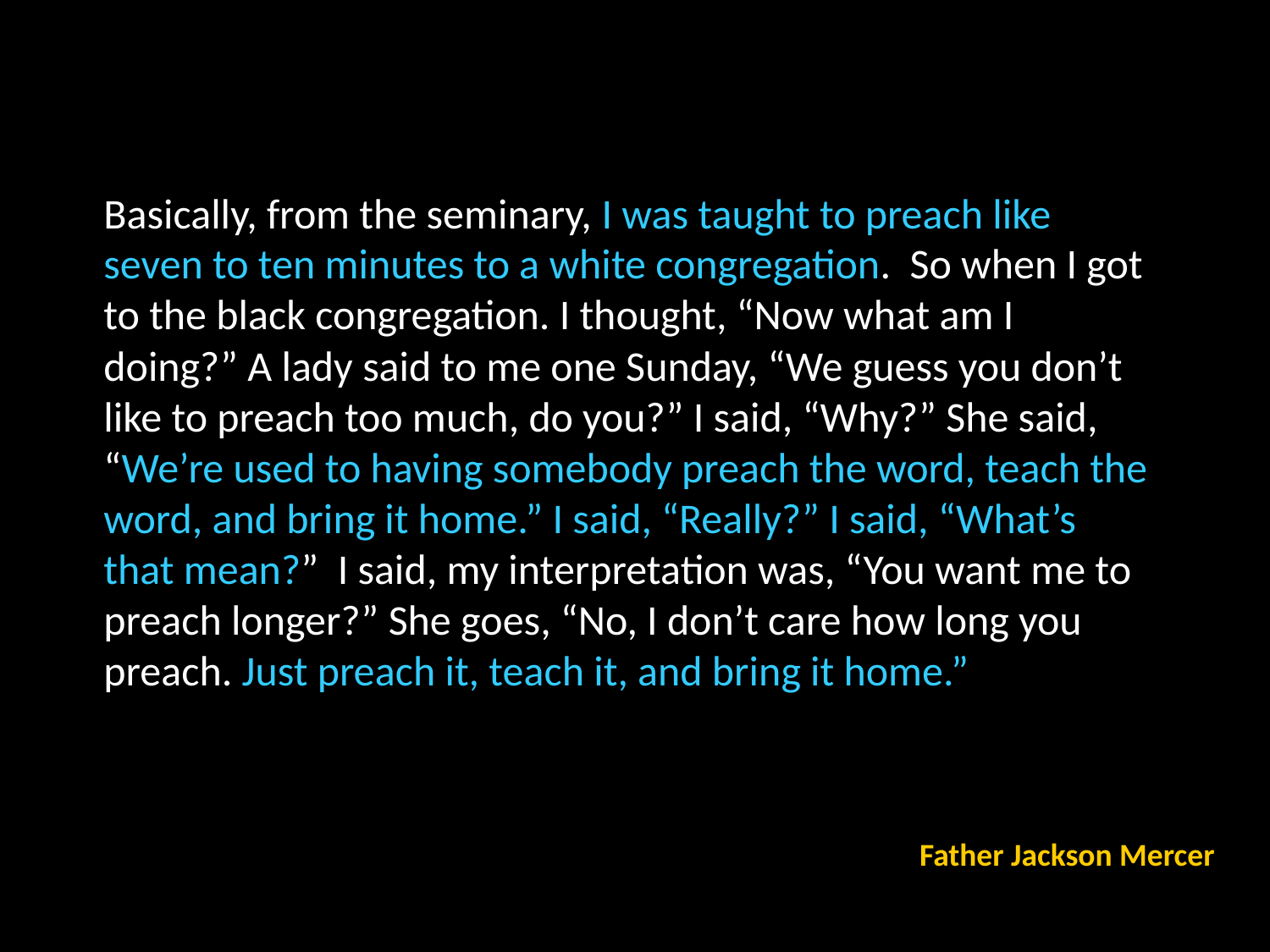

Basically, from the seminary, I was taught to preach like seven to ten minutes to a white congregation.  So when I got to the black congregation. I thought, “Now what am I doing?” A lady said to me one Sunday, “We guess you don’t like to preach too much, do you?” I said, “Why?” She said, “We’re used to having somebody preach the word, teach the word, and bring it home.” I said, “Really?” I said, “What’s that mean?”  I said, my interpretation was, “You want me to preach longer?” She goes, “No, I don’t care how long you preach. Just preach it, teach it, and bring it home.”
# Father Jackson Mercer